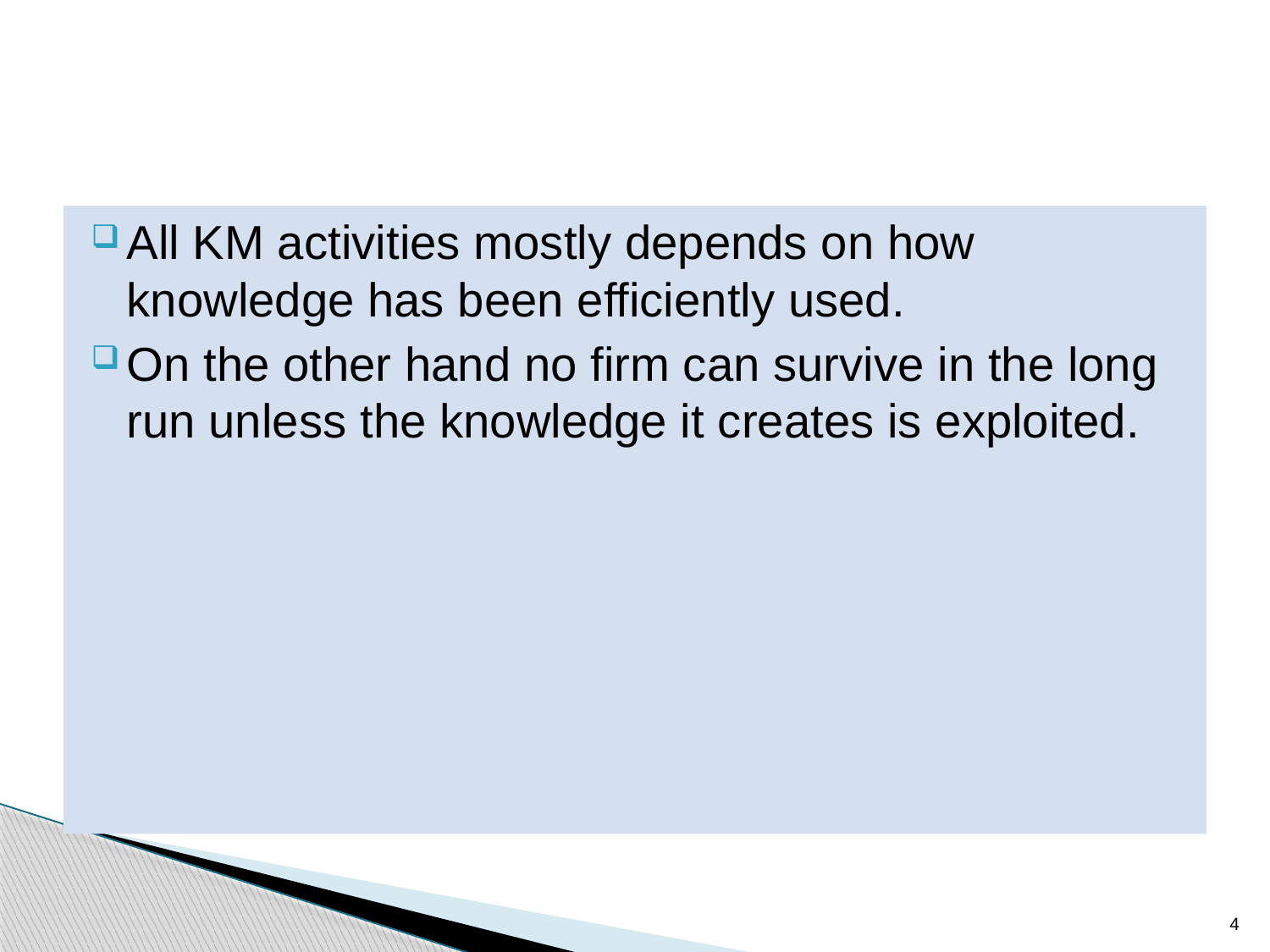

#
All KM activities mostly depends on how knowledge has been efficiently used.
On the other hand no firm can survive in the long run unless the knowledge it creates is exploited.
4